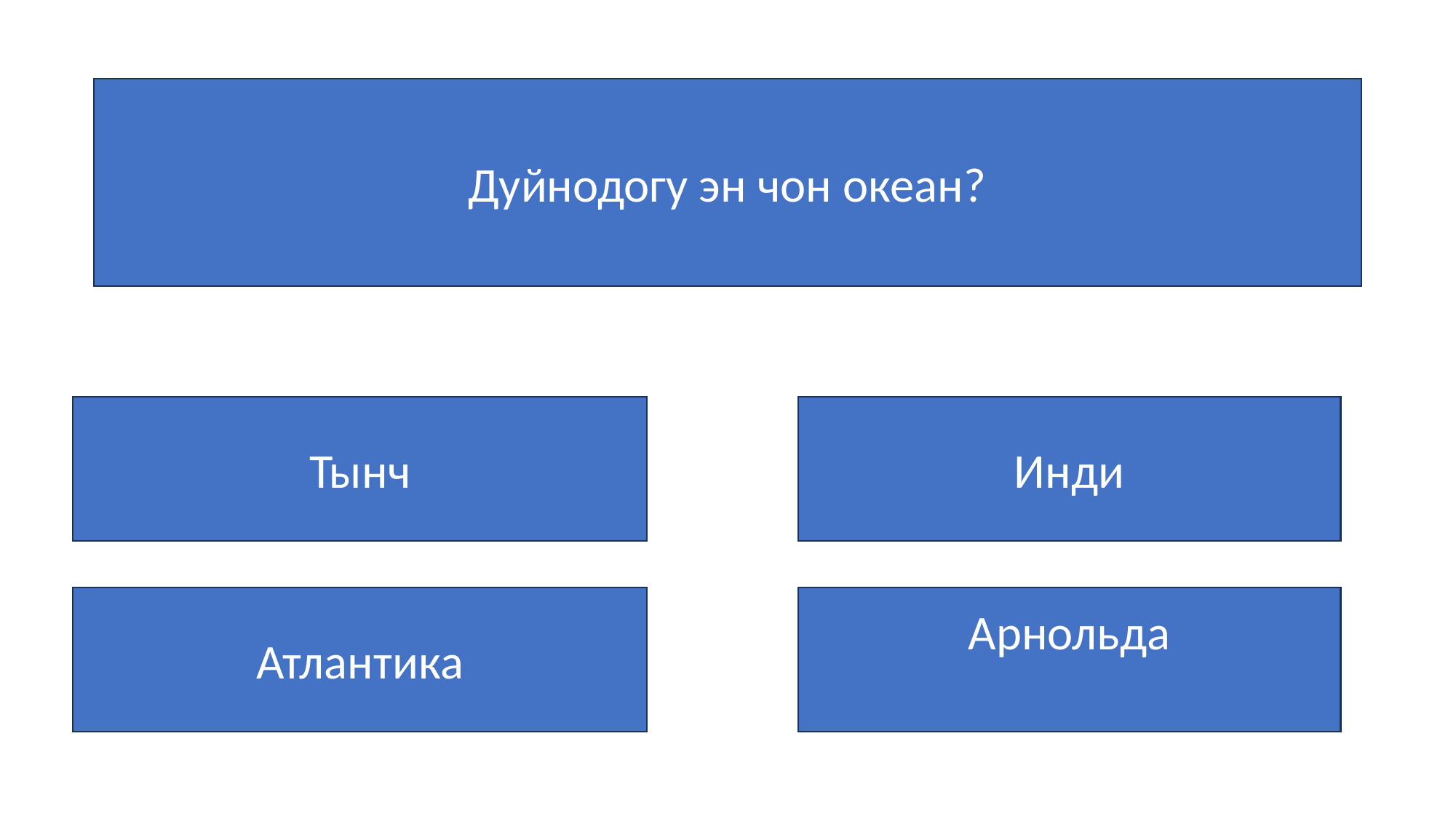

Дуйнодогу эн чон океан?
Тынч
Инди
Атлантика
Арнольда